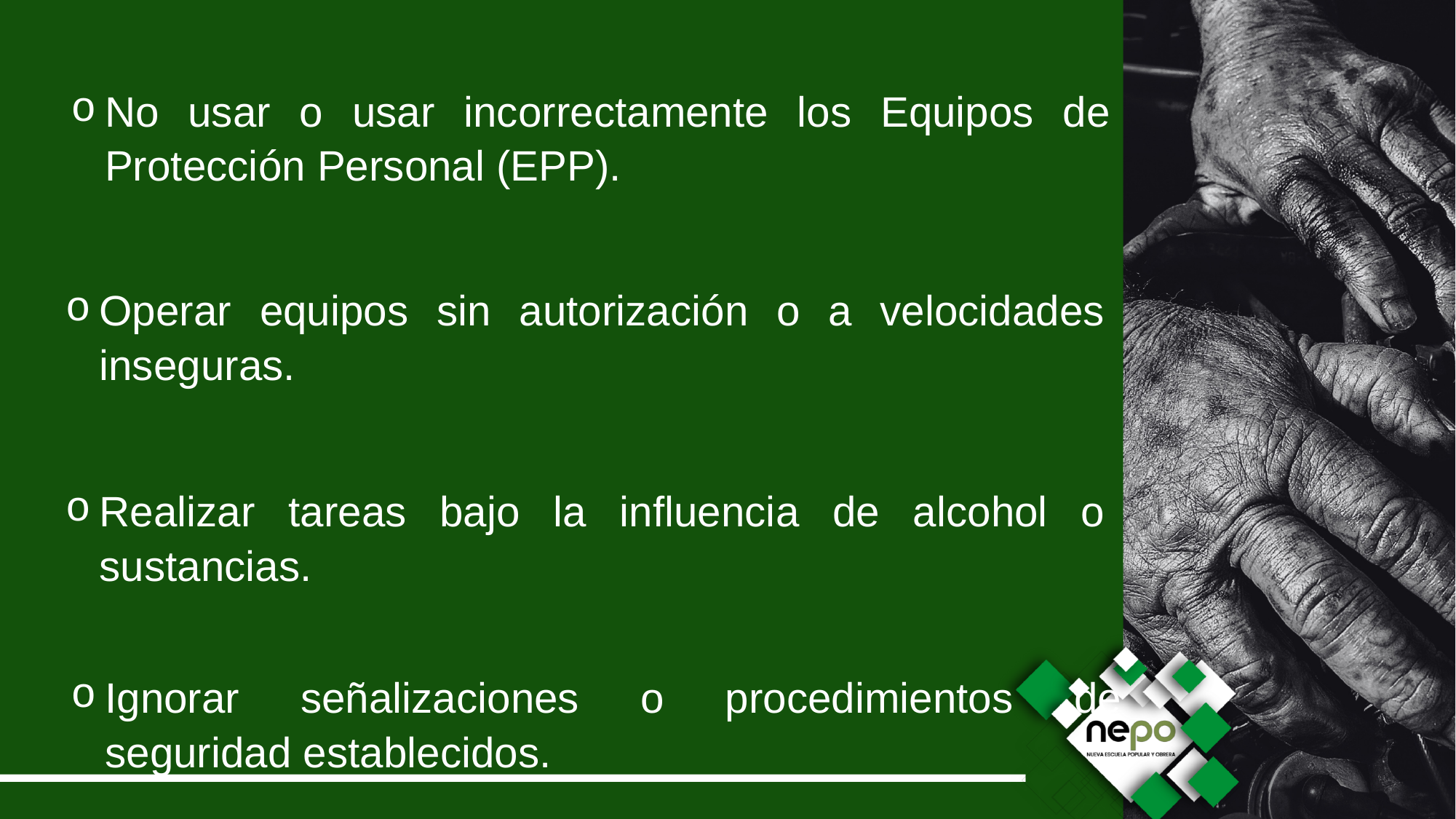

No usar o usar incorrectamente los Equipos de Protección Personal (EPP).
Operar equipos sin autorización o a velocidades inseguras.
Realizar tareas bajo la influencia de alcohol o sustancias.
Ignorar señalizaciones o procedimientos de seguridad establecidos.